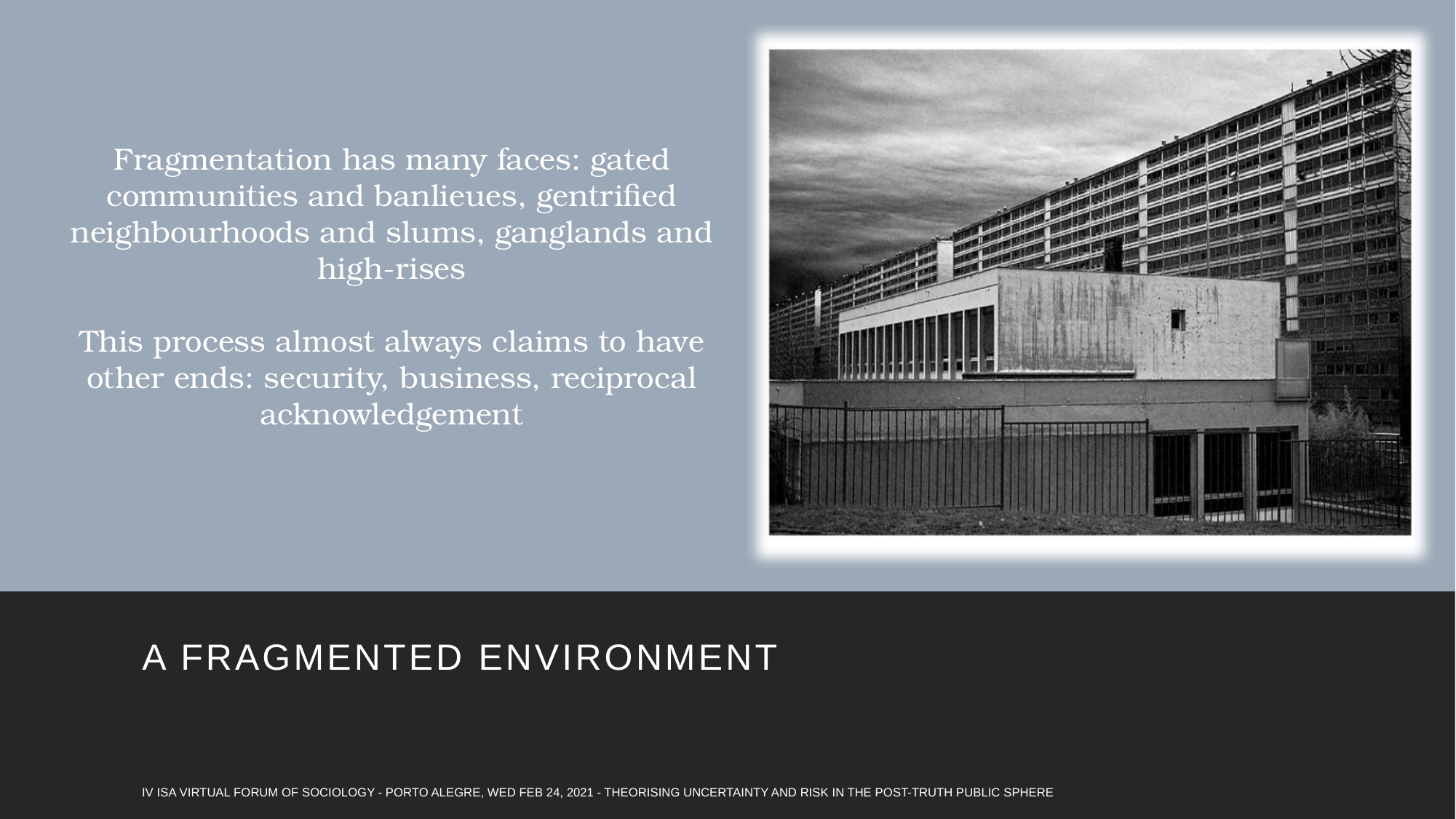

Fragmentation has many faces: gated communities and banlieues, gentrified neighbourhoods and slums, ganglands and high-rises

This process almost always claims to have other ends: security, business, reciprocal acknowledgement

A Fragmented environment
IV ISA VIrtual Forum of Sociology - Porto Alegre, Wed Feb 24, 2021 - Theorising Uncertainty and Risk in the Post-Truth Public Sphere